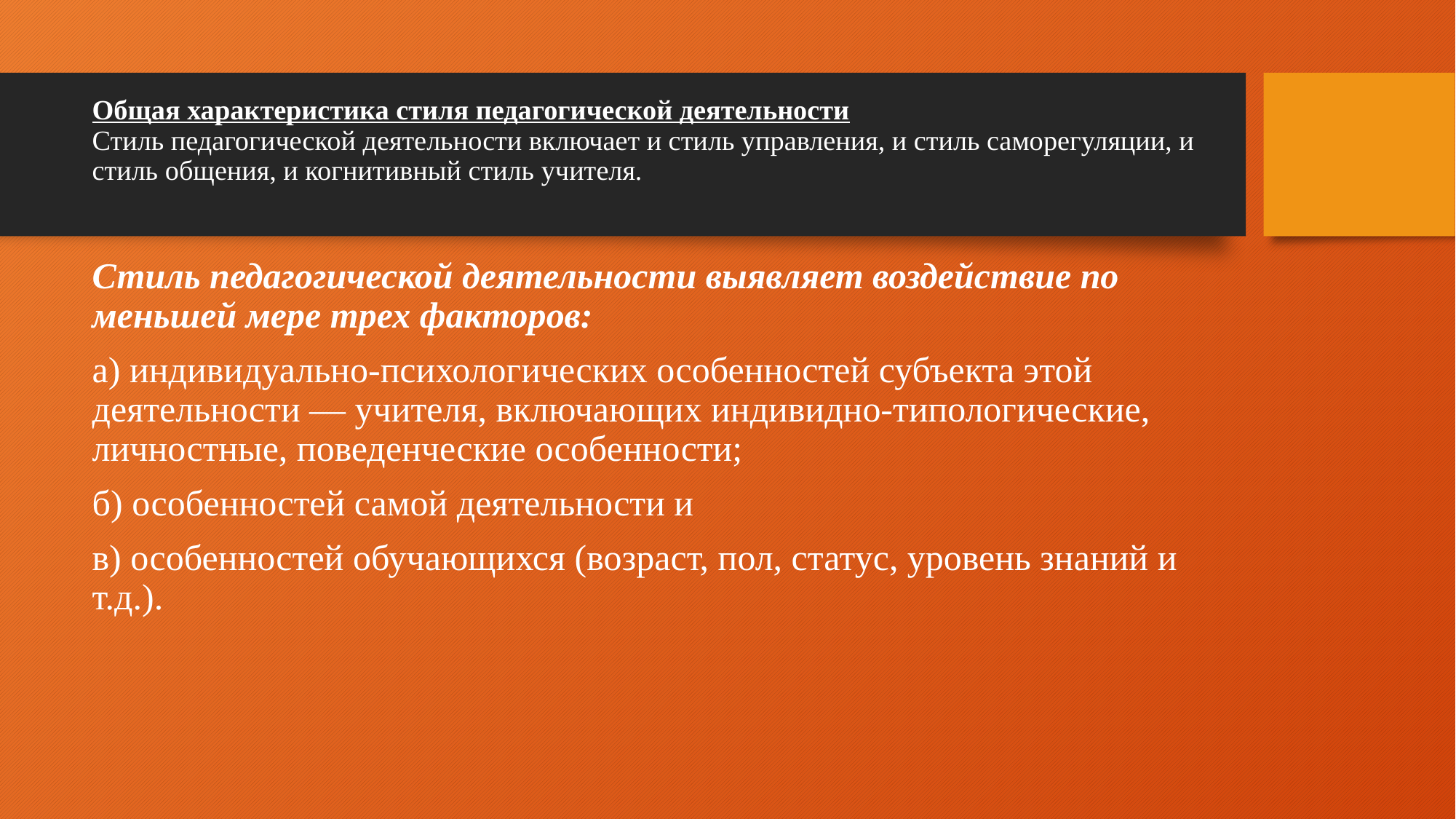

# Общая характеристика стиля педагогической деятельности Стиль педагогической деятельности включает и стиль управления, и стиль саморегуляции, и стиль общения, и когнитивный стиль учителя.
Стиль педагогической деятельности выявляет воздействие по меньшей мере трех факторов:
а) индивидуально-психологических особенностей субъекта этой деятельности — учителя, включающих индивидно-типологические, личностные, поведенческие особенности;
б) особенностей самой деятельности и
в) особенностей обучающихся (возраст, пол, статус, уровень знаний и т.д.).